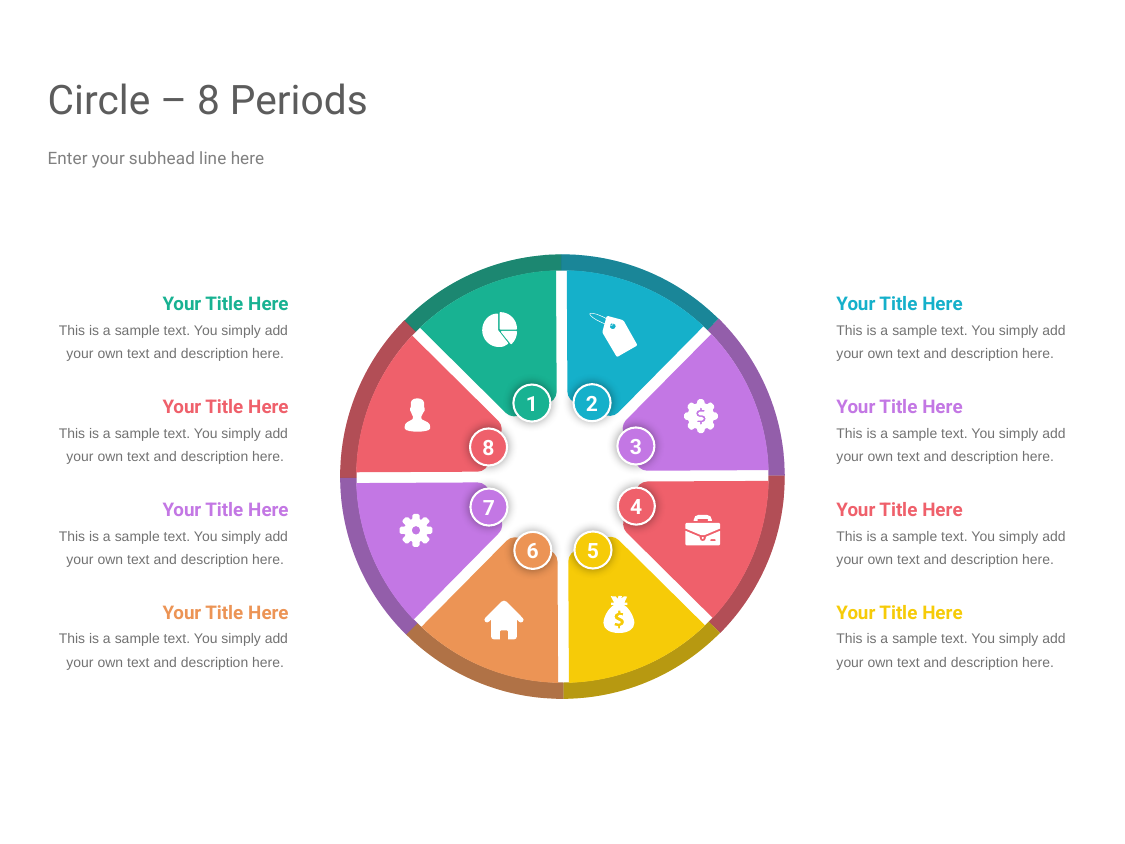

# Circle – 8 Periods
Enter your subhead line here

2
1
3
8
4
7
5
6

Your Title Here
This is a sample text. You simply add your own text and description here.
Your Title Here
This is a sample text. You simply add your own text and description here.
Your Title Here
This is a sample text. You simply add your own text and description here.
Your Title Here
This is a sample text. You simply add your own text and description here.
Your Title Here
This is a sample text. You simply add your own text and description here.
Your Title Here
This is a sample text. You simply add your own text and description here.
Your Title Here
This is a sample text. You simply add your own text and description here.
Your Title Here
This is a sample text. You simply add your own text and description here.